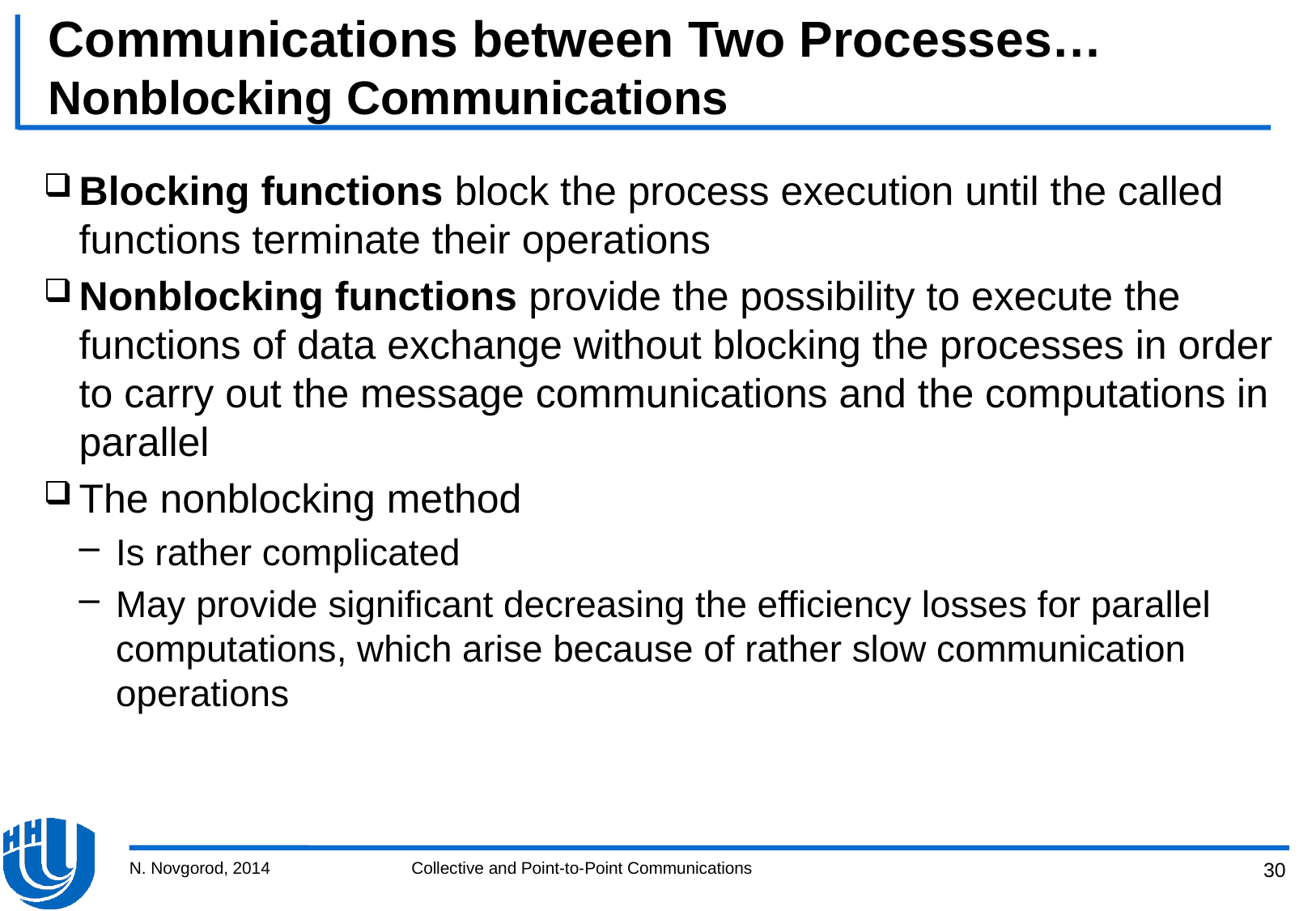

# Communications between Two Processes… Nonblocking Communications
Blocking functions block the process execution until the called functions terminate their operations
Nonblocking functions provide the possibility to execute the functions of data exchange without blocking the processes in order to carry out the message communications and the computations in parallel
The nonblocking method
Is rather complicated
May provide significant decreasing the efficiency losses for parallel computations, which arise because of rather slow communication operations
N. Novgorod, 2014
Collective and Point-to-Point Communications
30